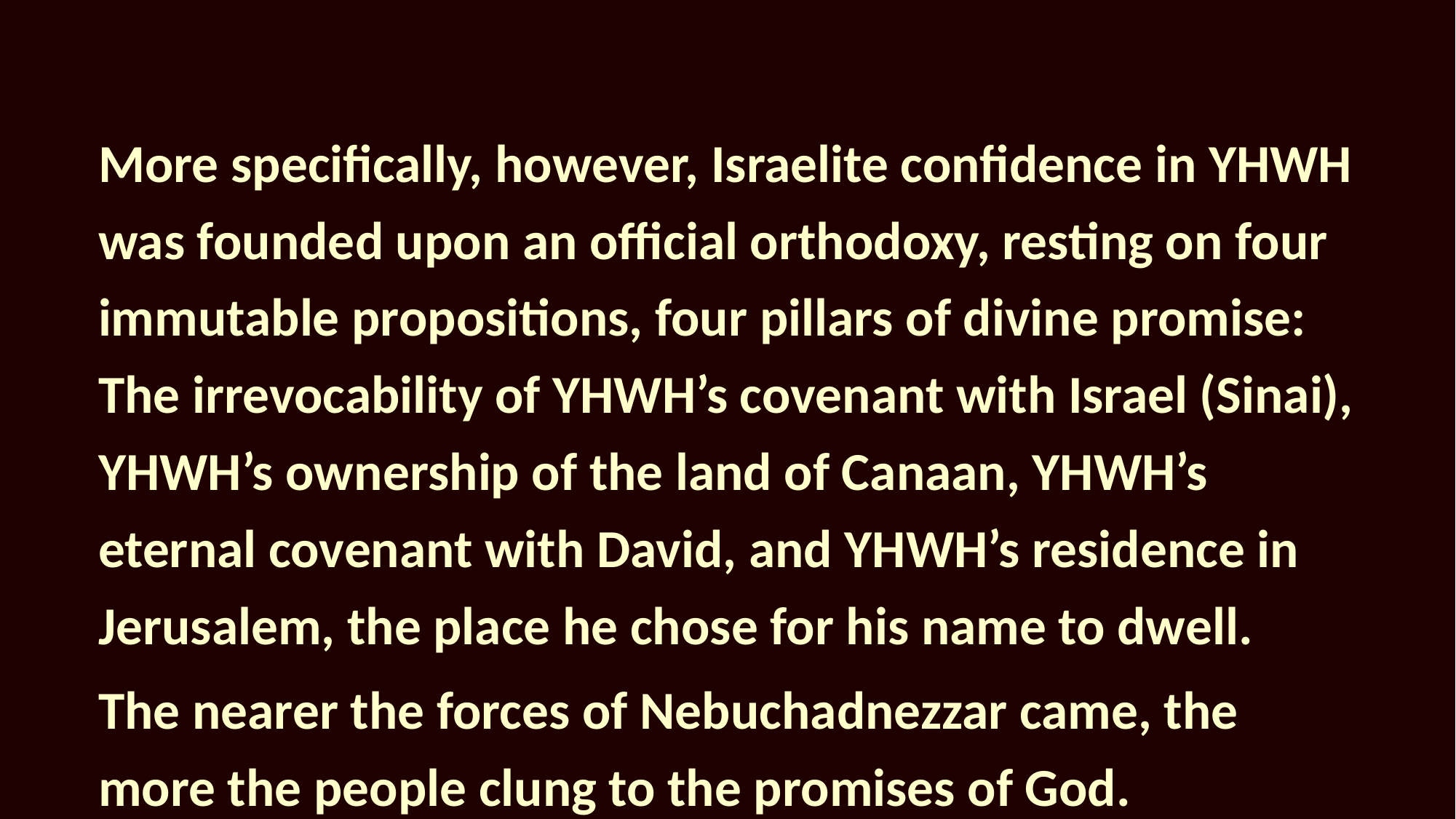

More specifically, however, Israelite confidence in YHWH was founded upon an official orthodoxy, resting on four immutable propositions, four pillars of divine promise: The irrevocability of YHWH’s covenant with Israel (Sinai), YHWH’s ownership of the land of Canaan, YHWH’s eternal covenant with David, and YHWH’s residence in Jerusalem, the place he chose for his name to dwell.
The nearer the forces of Nebuchadnezzar came, the more the people clung to the promises of God.